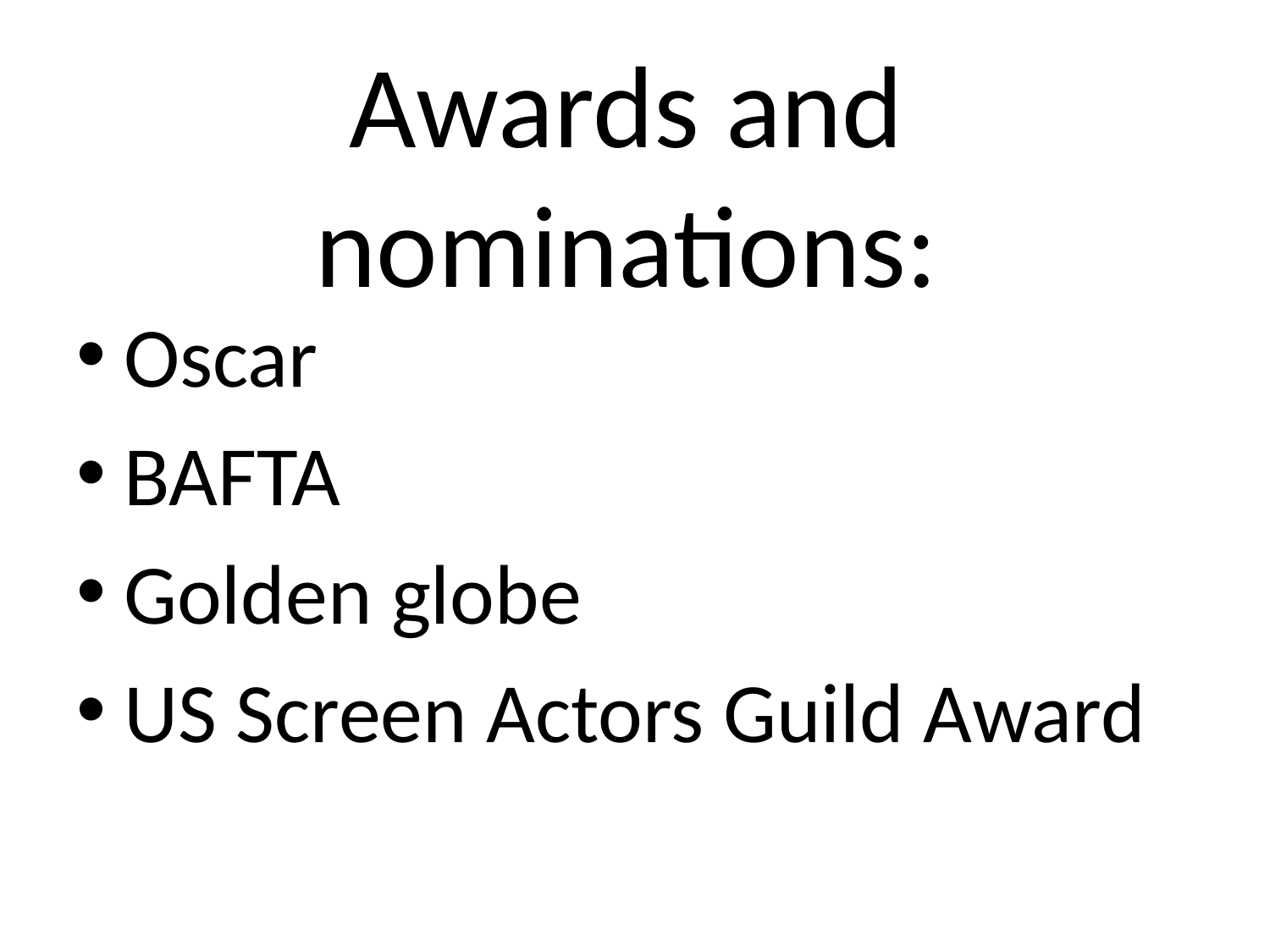

# Awards and nominations:
Oscar
BAFTA
Golden globe
US Screen Actors Guild Award